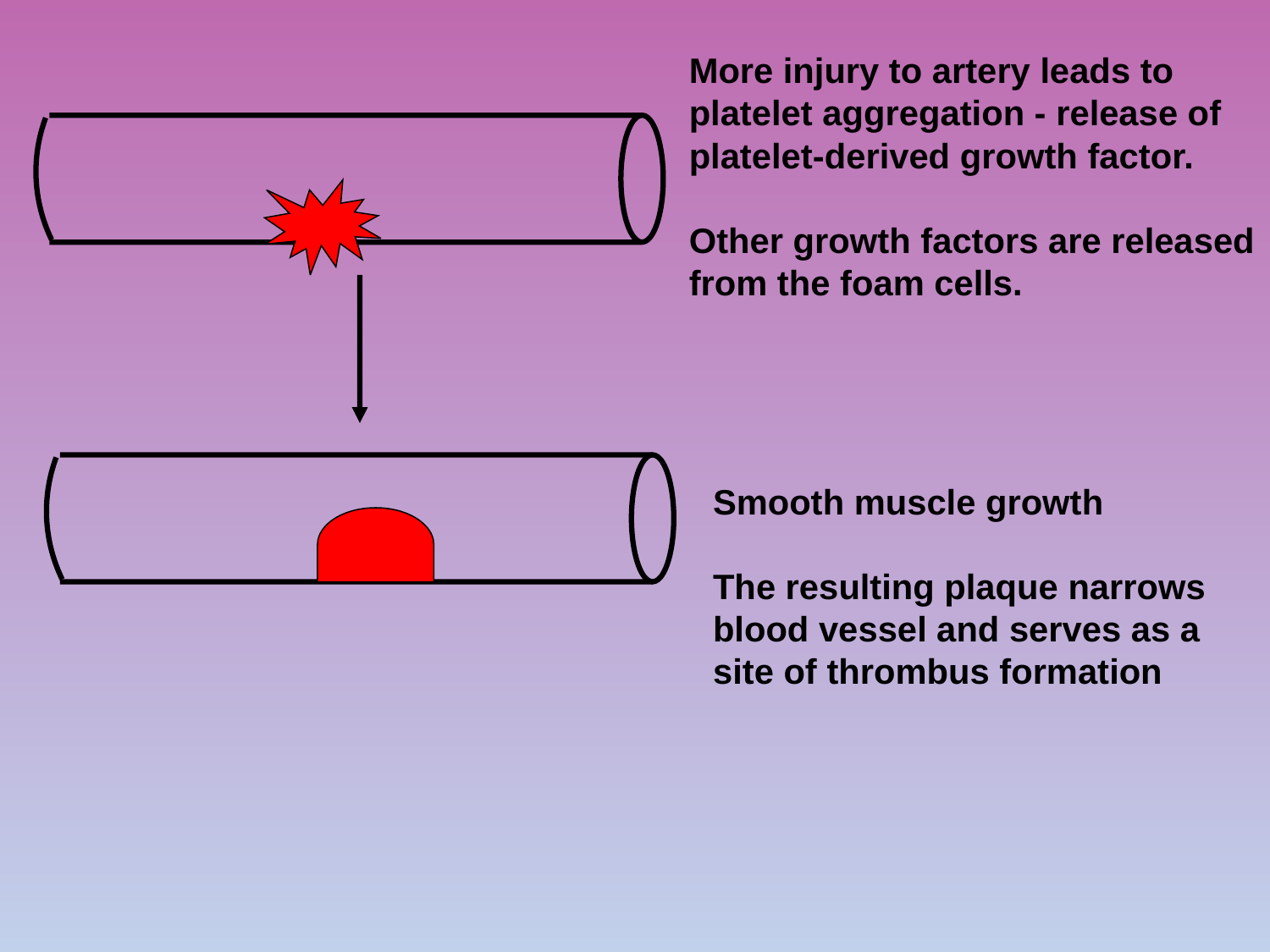

More injury to artery leads to
platelet aggregation - release of
platelet-derived growth factor.

Other growth factors are released
from the foam cells.

Smooth muscle growth

The resulting plaque narrows
blood vessel and serves as a
site of thrombus formation